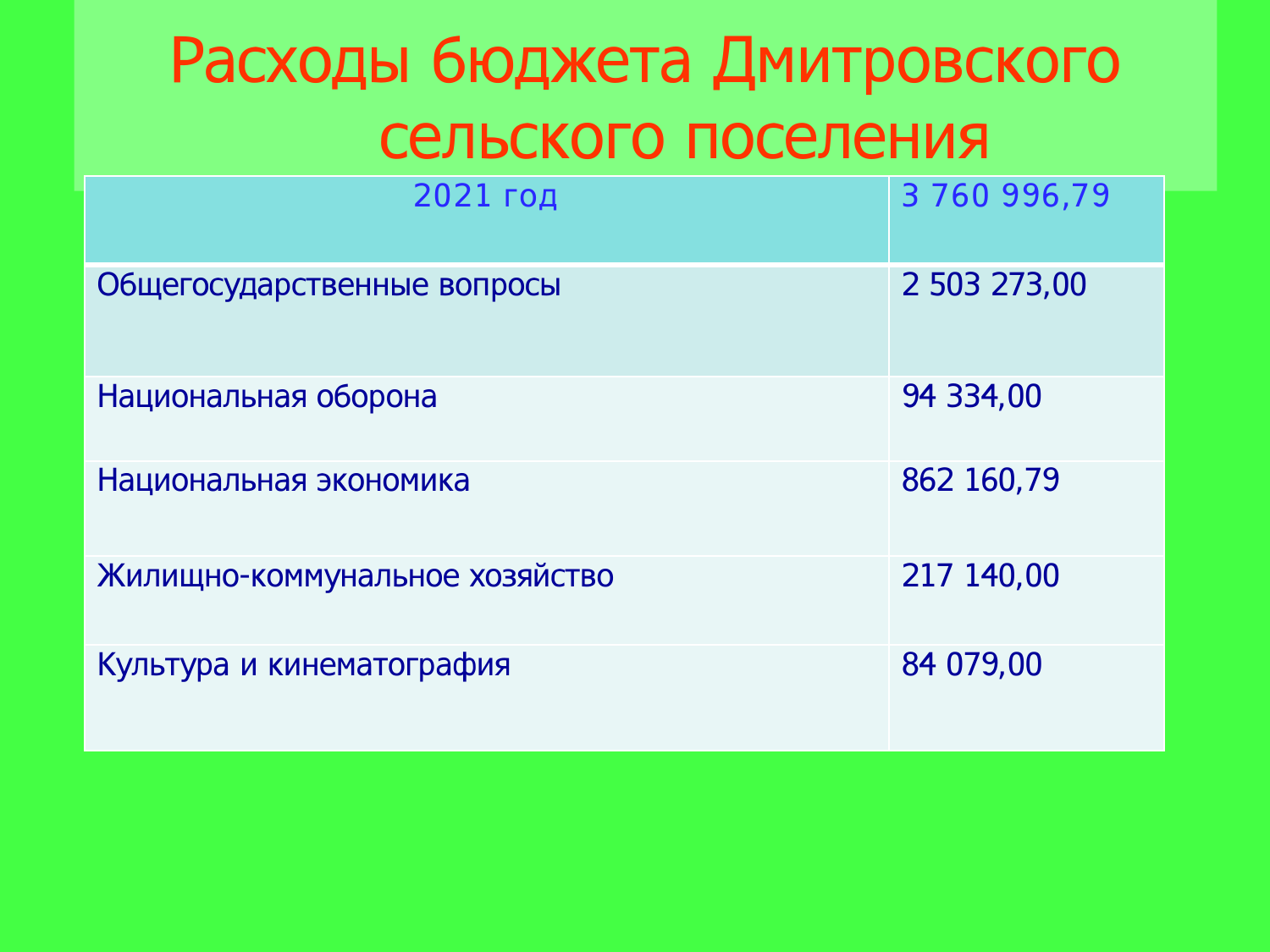

# Расходы бюджета Дмитровского сельского поселения
| 2021 год | 3 760 996,79 |
| --- | --- |
| Общегосударственные вопросы | 2 503 273,00 |
| Национальная оборона | 94 334,00 |
| Национальная экономика | 862 160,79 |
| Жилищно-коммунальное хозяйство | 217 140,00 |
| Культура и кинематография | 84 079,00 |